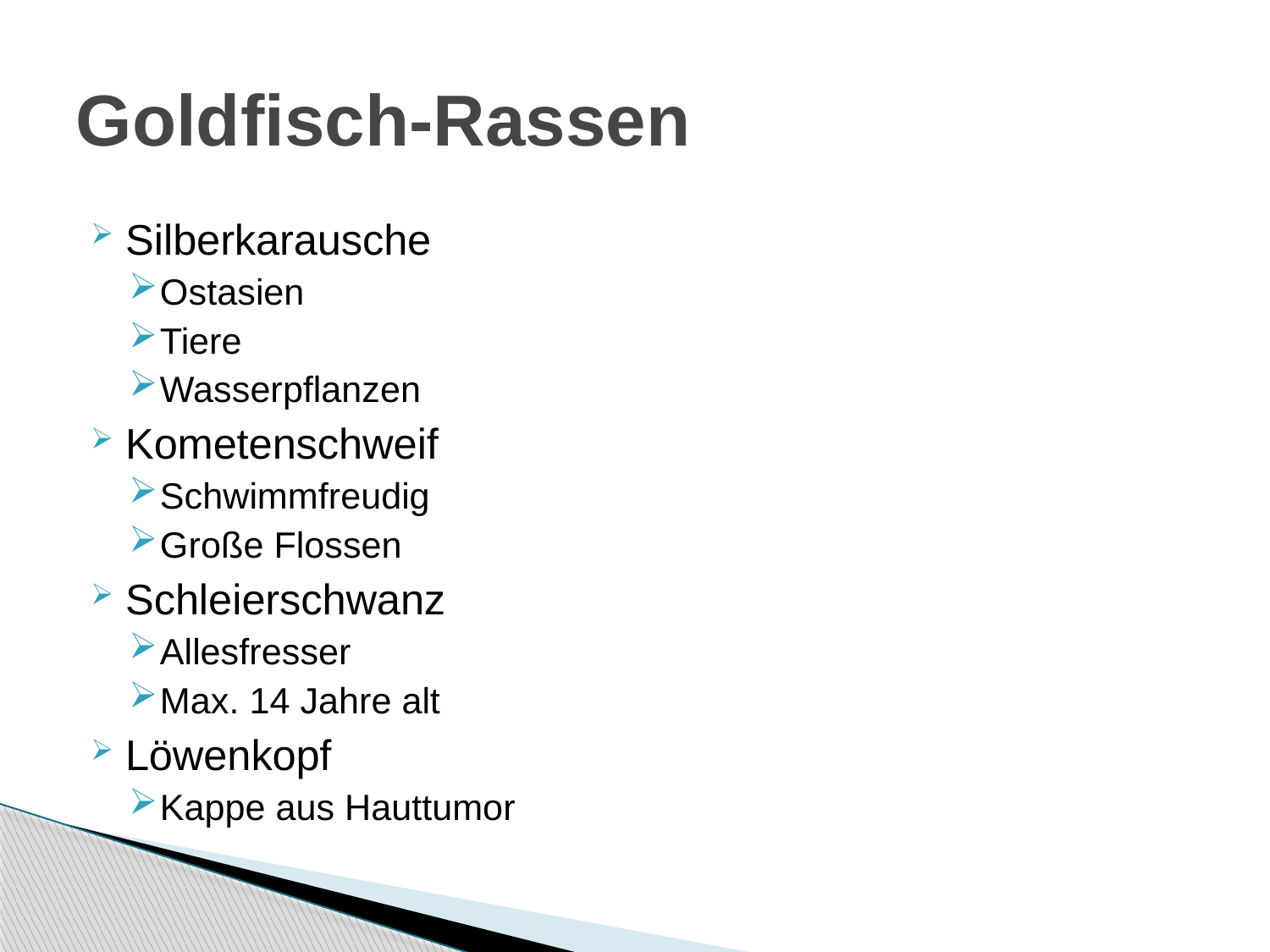

# Goldfisch-Rassen
Silberkarausche
Ostasien
Tiere
Wasserpflanzen
Kometenschweif
Schwimmfreudig
Große Flossen
Schleierschwanz
Allesfresser
Max. 14 Jahre alt
Löwenkopf
Kappe aus Hauttumor